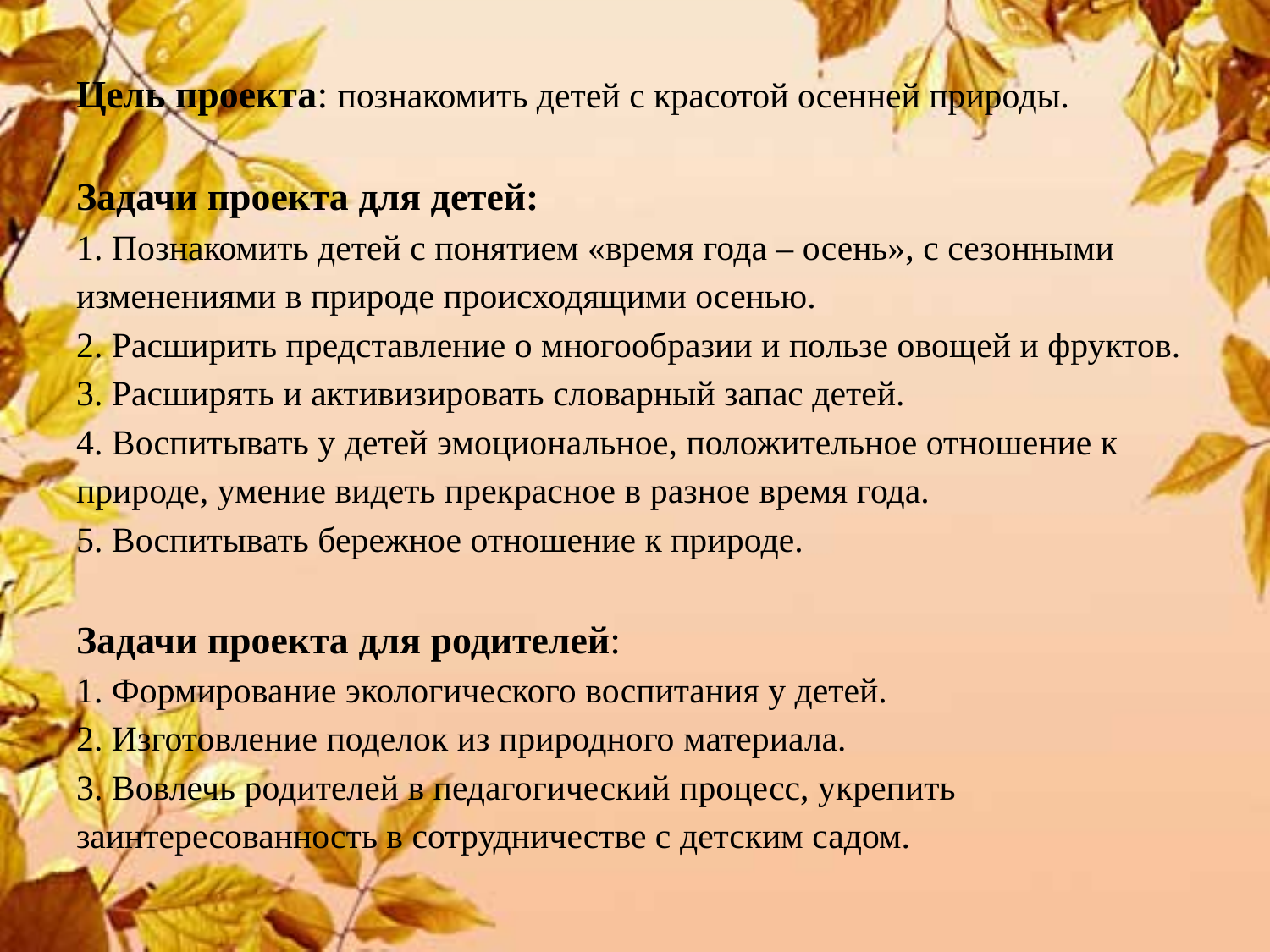

# Цель проекта: познакомить детей с красотой осенней природы. Задачи проекта для детей: 1. Познакомить детей с понятием «время года – осень», с сезонными  изменениями в природе происходящими осенью. 2. Расширить представление о многообразии и пользе овощей и фруктов. 3. Расширять и активизировать словарный запас детей. 4. Воспитывать у детей эмоциональное, положительное отношение к природе, умение видеть прекрасное в разное время года. 5. Воспитывать бережное отношение к природе. Задачи проекта для родителей: 1. Формирование экологического воспитания у детей. 2. Изготовление поделок из природного материала. 3. Вовлечь родителей в педагогический процесс, укрепить заинтересованность в сотрудничестве с детским садом.